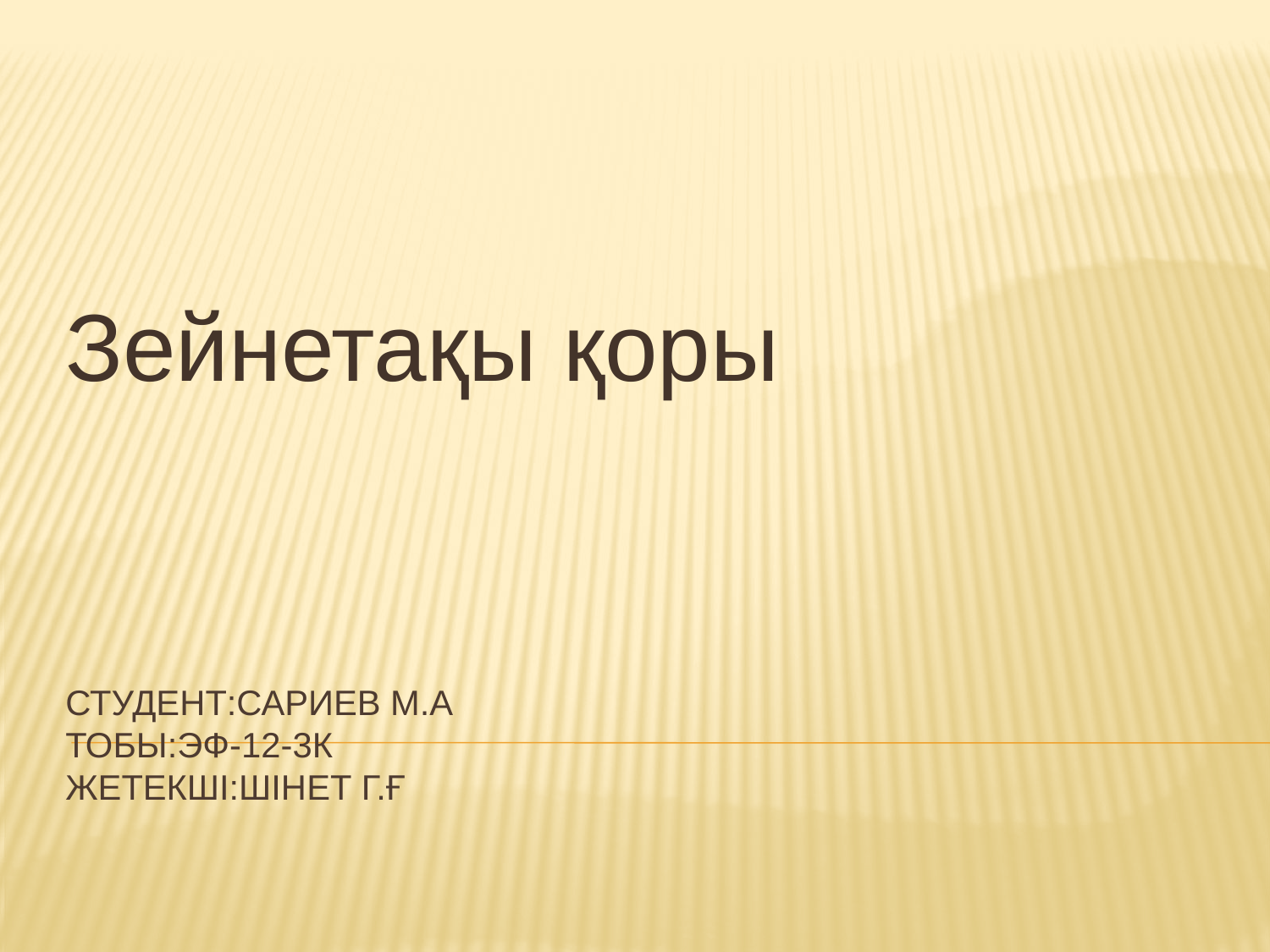

Зейнетақы қоры
# студент:Сариев М.А тобы:ЭФ-12-3к жетекші:Шінет Г.Ғ